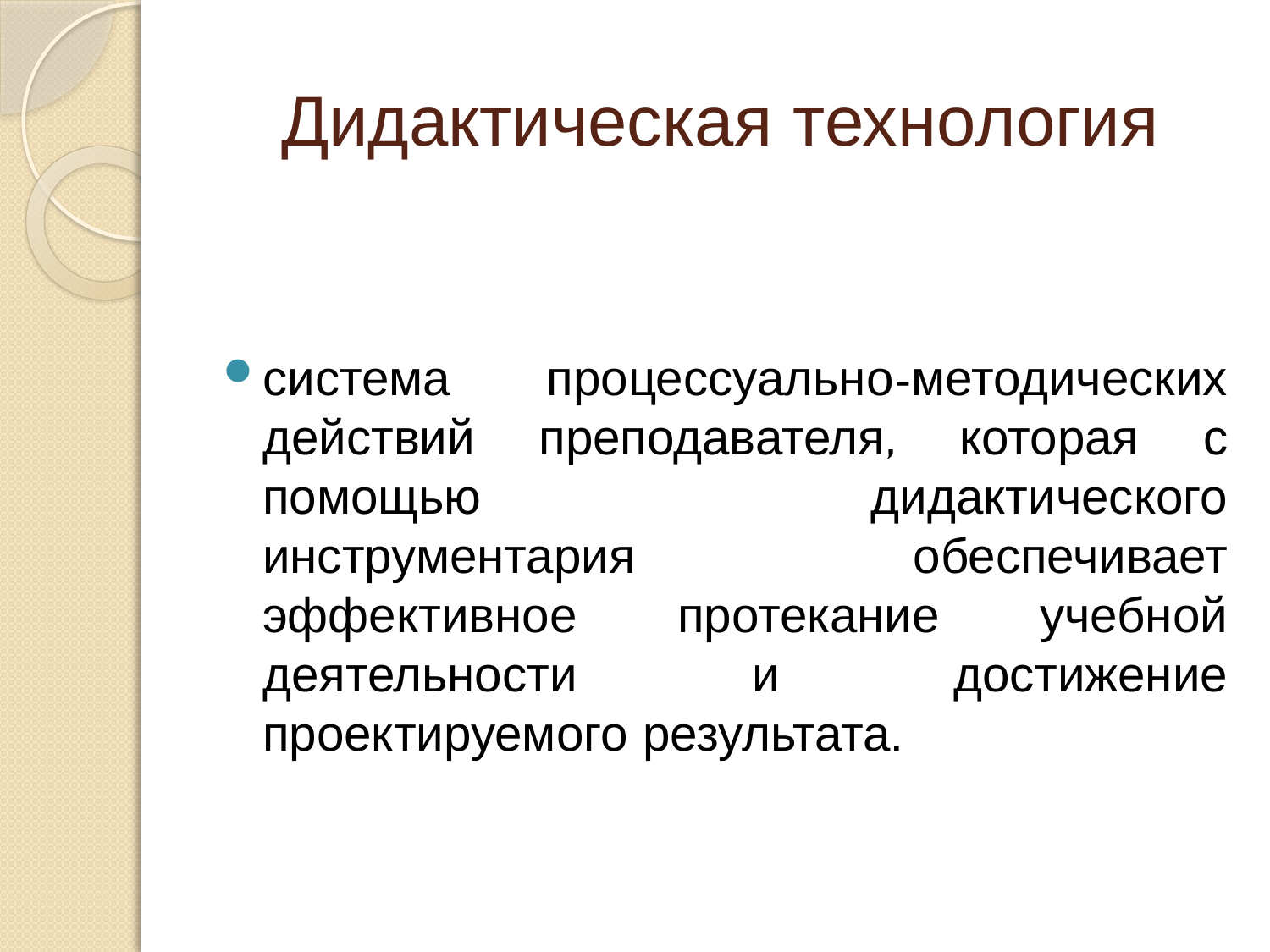

# Дидактическая технология

система процессуально-методических действий преподавателя, которая с помощью дидактического инструментария обеспечивает эффективное протекание учебной деятельности и достижение проектируемого результата.